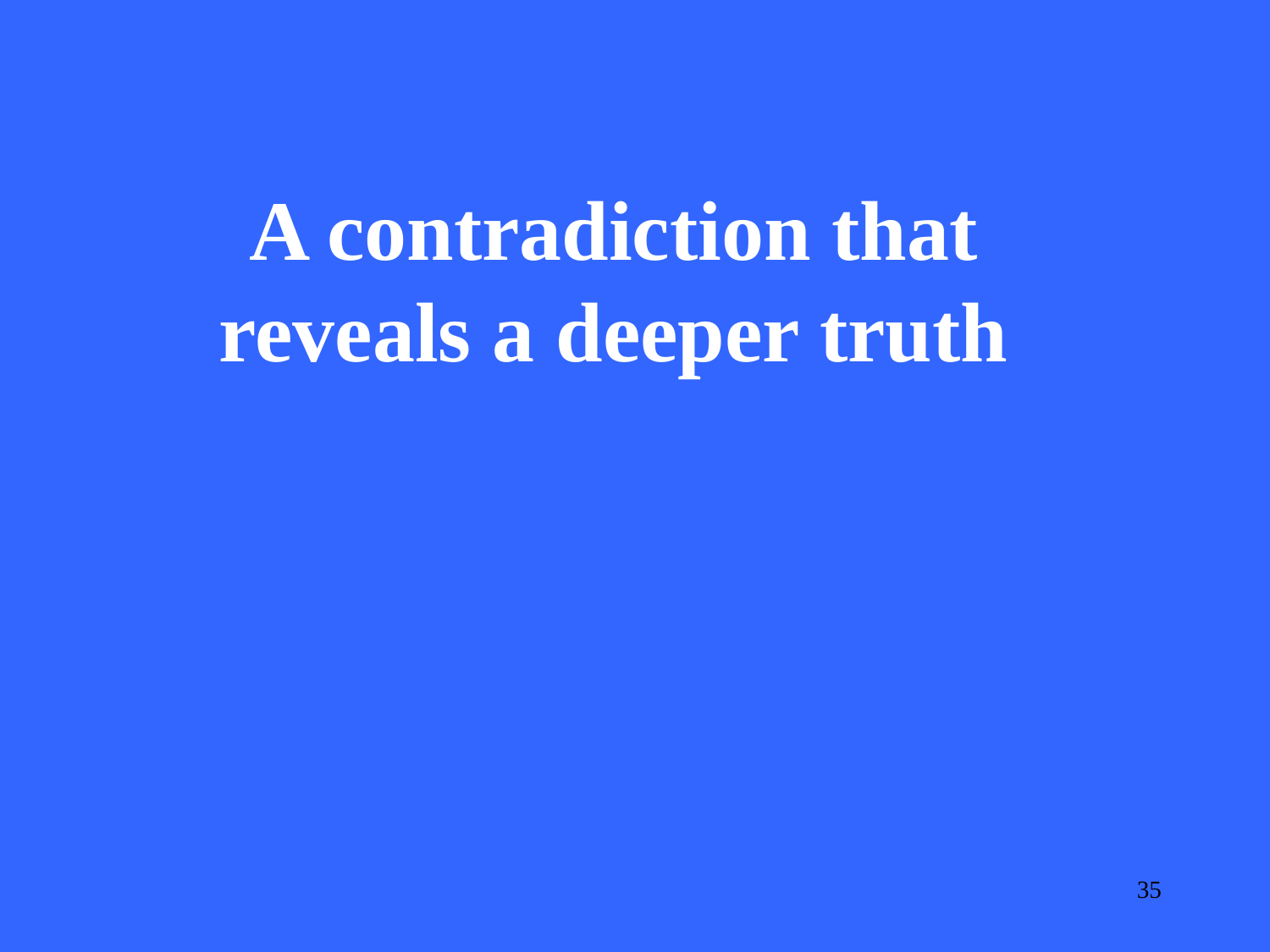

A contradiction that reveals a deeper truth

35